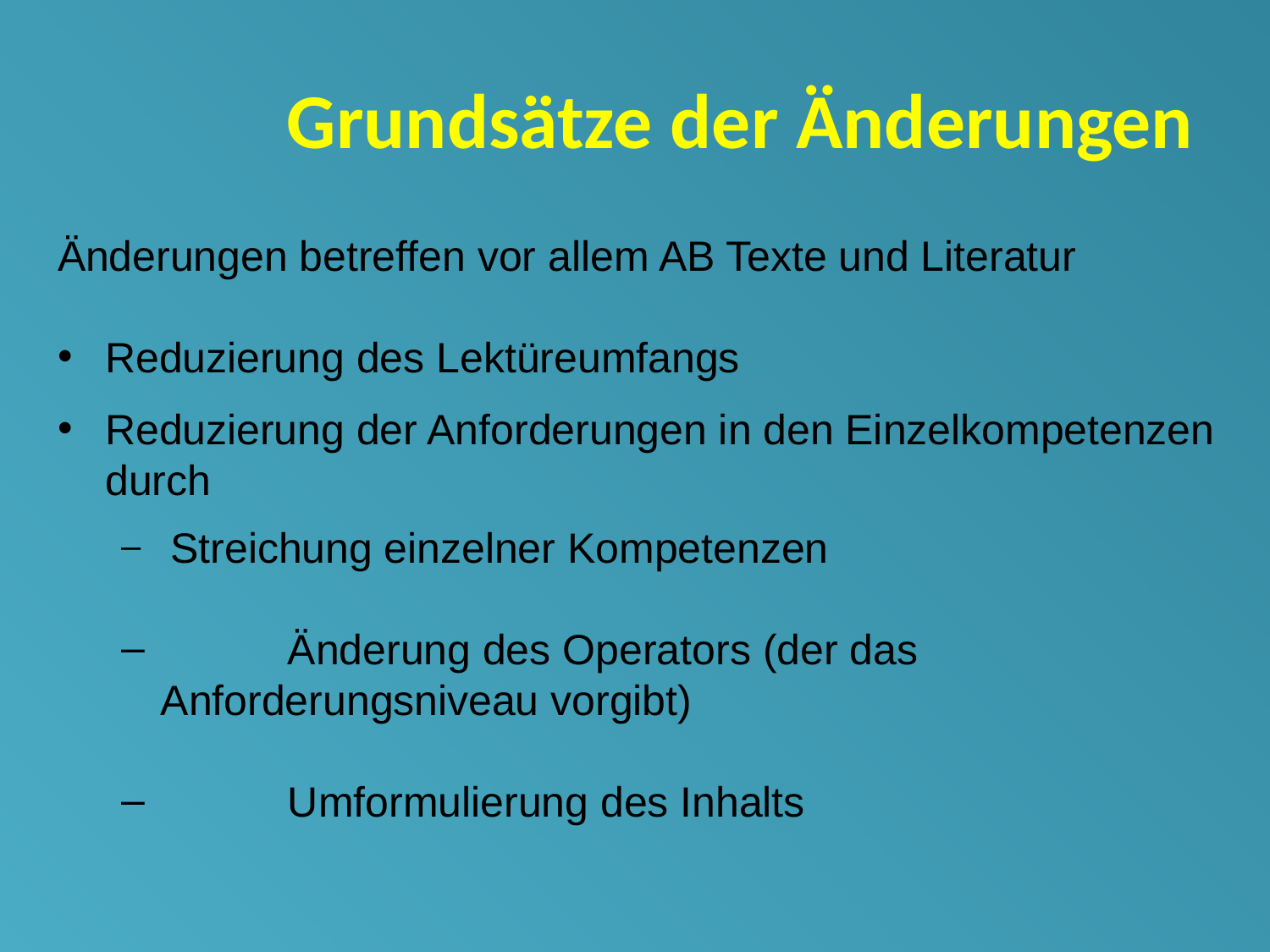

# Grundsätze der Änderungen
Änderungen betreffen vor allem AB Texte und Literatur

Reduzierung des Lektüreumfangs
Reduzierung der Anforderungen in den Einzelkompetenzen durch

 Streichung einzelner Kompetenzen

	Änderung des Operators (der das Anforderungsniveau vorgibt)

	Umformulierung des Inhalts